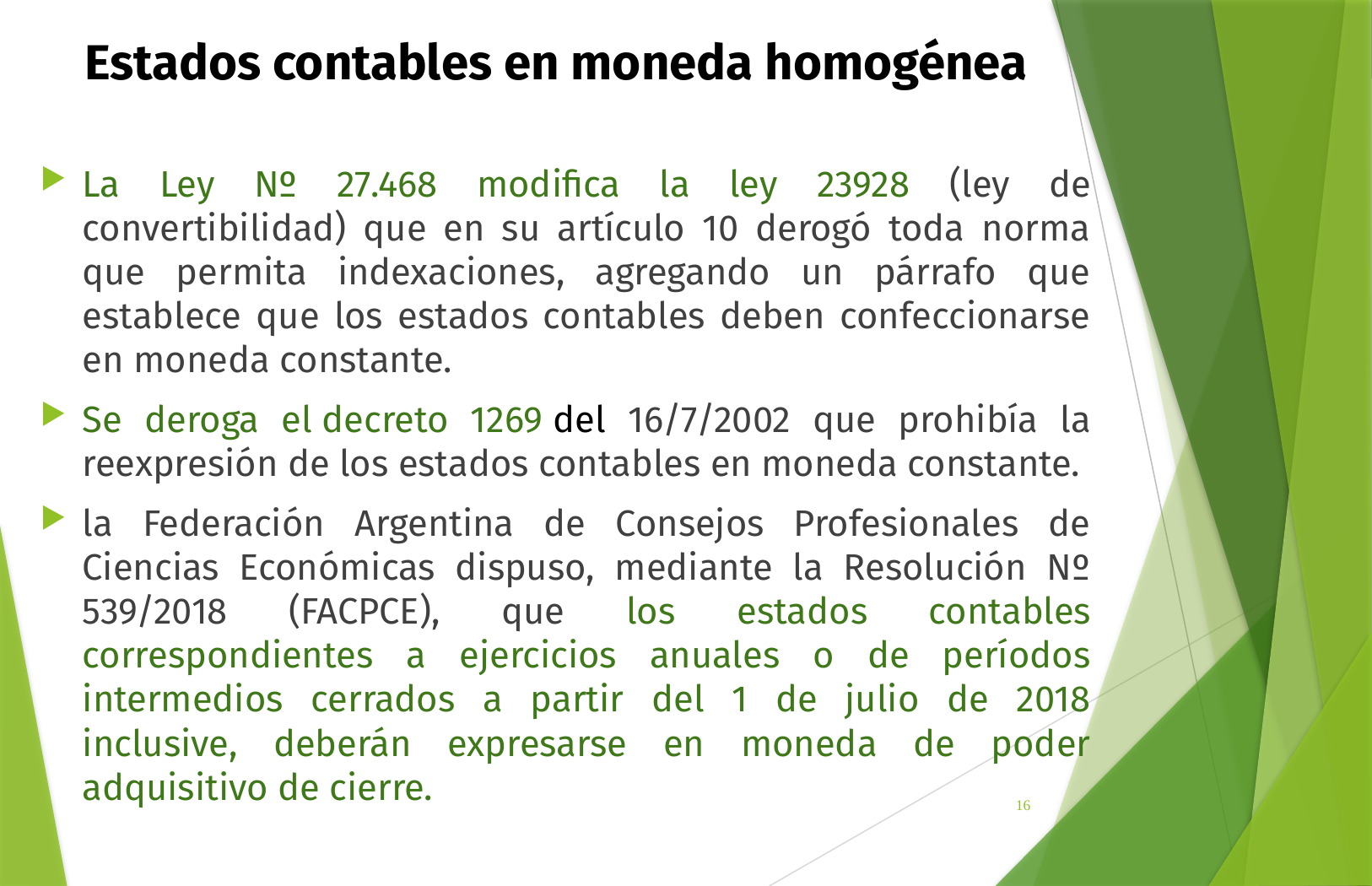

# Estados contables en moneda homogénea
La Ley Nº 27.468 modifica la ley 23928 (ley de convertibilidad) que en su artículo 10 derogó toda norma que permita indexaciones, agregando un párrafo que establece que los estados contables deben confeccionarse en moneda constante.
Se deroga el decreto 1269 del 16/7/2002 que prohibía la reexpresión de los estados contables en moneda constante.
la Federación Argentina de Consejos Profesionales de Ciencias Económicas dispuso, mediante la Resolución Nº 539/2018 (FACPCE), que los estados contables correspondientes a ejercicios anuales o de períodos intermedios cerrados a partir del 1 de julio de 2018 inclusive, deberán expresarse en moneda de poder adquisitivo de cierre.

16